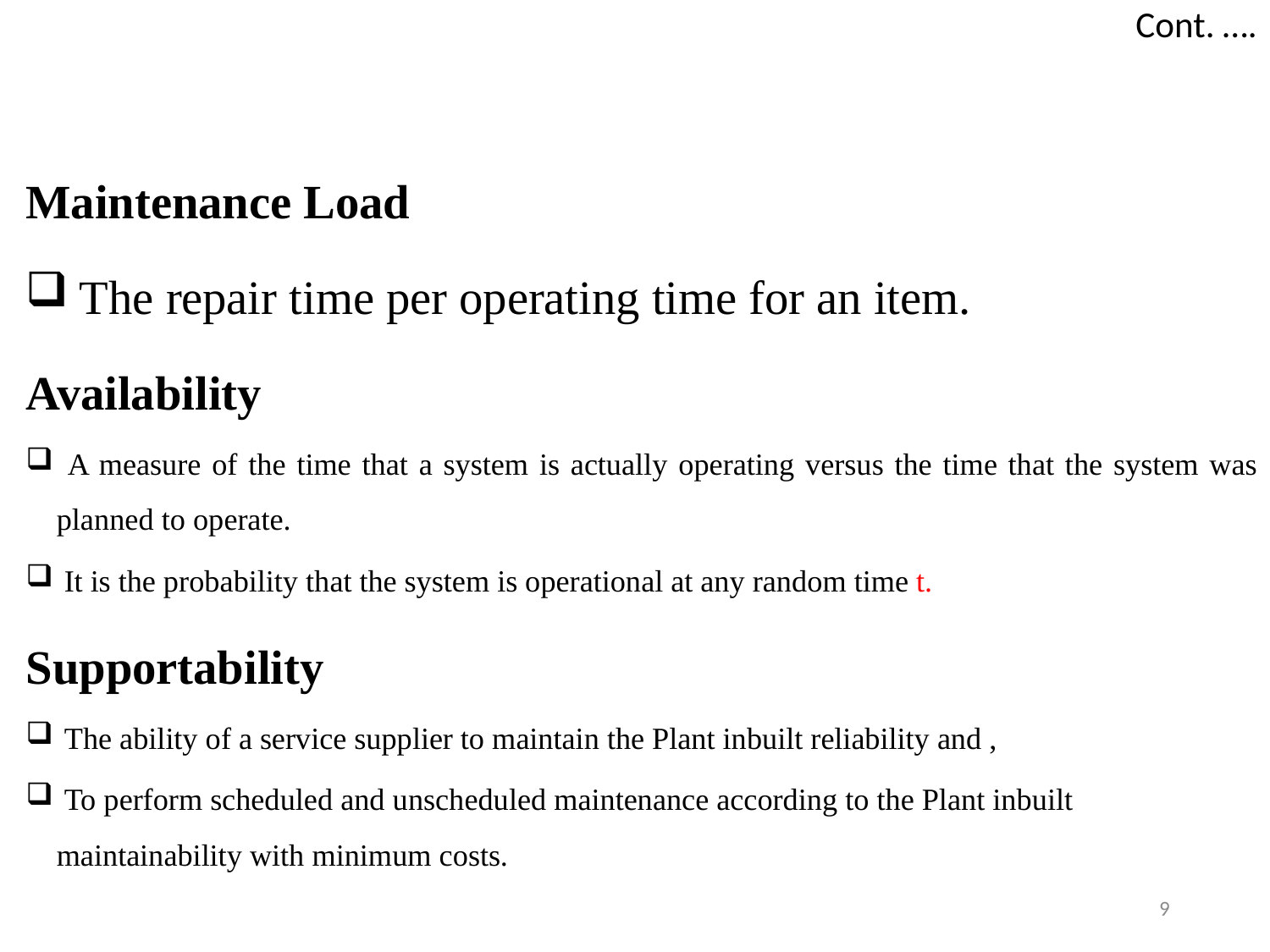

# Cont. ….
Maintenance Load
 The repair time per operating time for an item.
Availability
 A measure of the time that a system is actually operating versus the time that the system was planned to operate.
 It is the probability that the system is operational at any random time t.
Supportability
 The ability of a service supplier to maintain the Plant inbuilt reliability and ,
 To perform scheduled and unscheduled maintenance according to the Plant inbuilt maintainability with minimum costs.

9